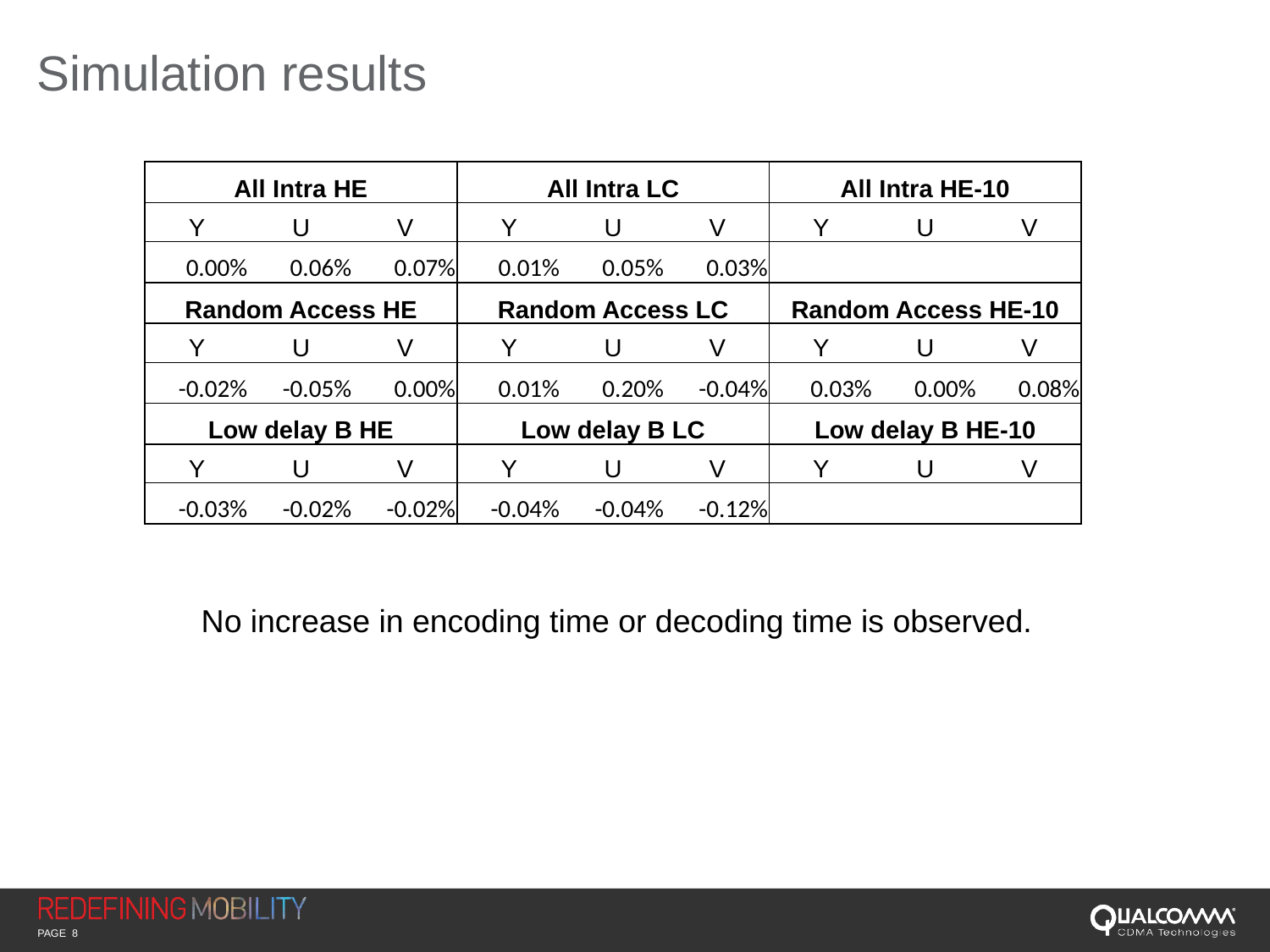

# Simulation results
| All Intra HE |  |  | All Intra LC |  |  | All Intra HE-10 |  |  |
| --- | --- | --- | --- | --- | --- | --- | --- | --- |
| Y | U | V | Y | U | V | Y | U | V |
| 0.00% | 0.06% | 0.07% | 0.01% | 0.05% | 0.03% |  |  |  |
| Random Access HE |  |  | Random Access LC |  |  | Random Access HE-10 |  |  |
| Y | U | V | Y | U | V | Y | U | V |
| -0.02% | -0.05% | 0.00% | 0.01% | 0.20% | -0.04% | 0.03% | 0.00% | 0.08% |
| Low delay B HE |  |  | Low delay B LC |  |  | Low delay B HE-10 |  |  |
| Y | U | V | Y | U | V | Y | U | V |
| -0.03% | -0.02% | -0.02% | -0.04% | -0.04% | -0.12% |  |  |  |
No increase in encoding time or decoding time is observed.